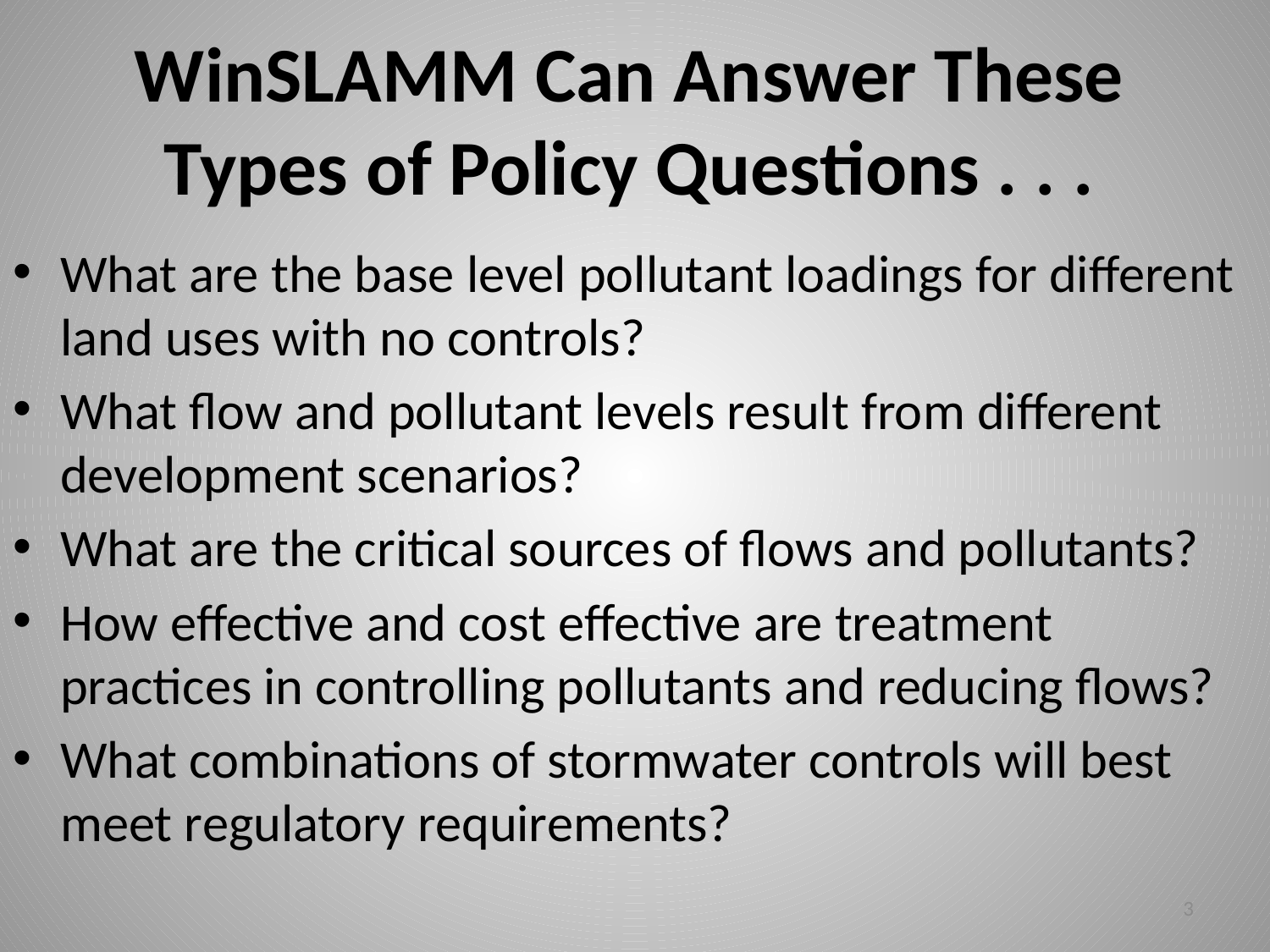

# WinSLAMM Can Answer These Types of Policy Questions . . .
What are the base level pollutant loadings for different land uses with no controls?
What flow and pollutant levels result from different development scenarios?
What are the critical sources of flows and pollutants?
How effective and cost effective are treatment practices in controlling pollutants and reducing flows?
What combinations of stormwater controls will best meet regulatory requirements?
3